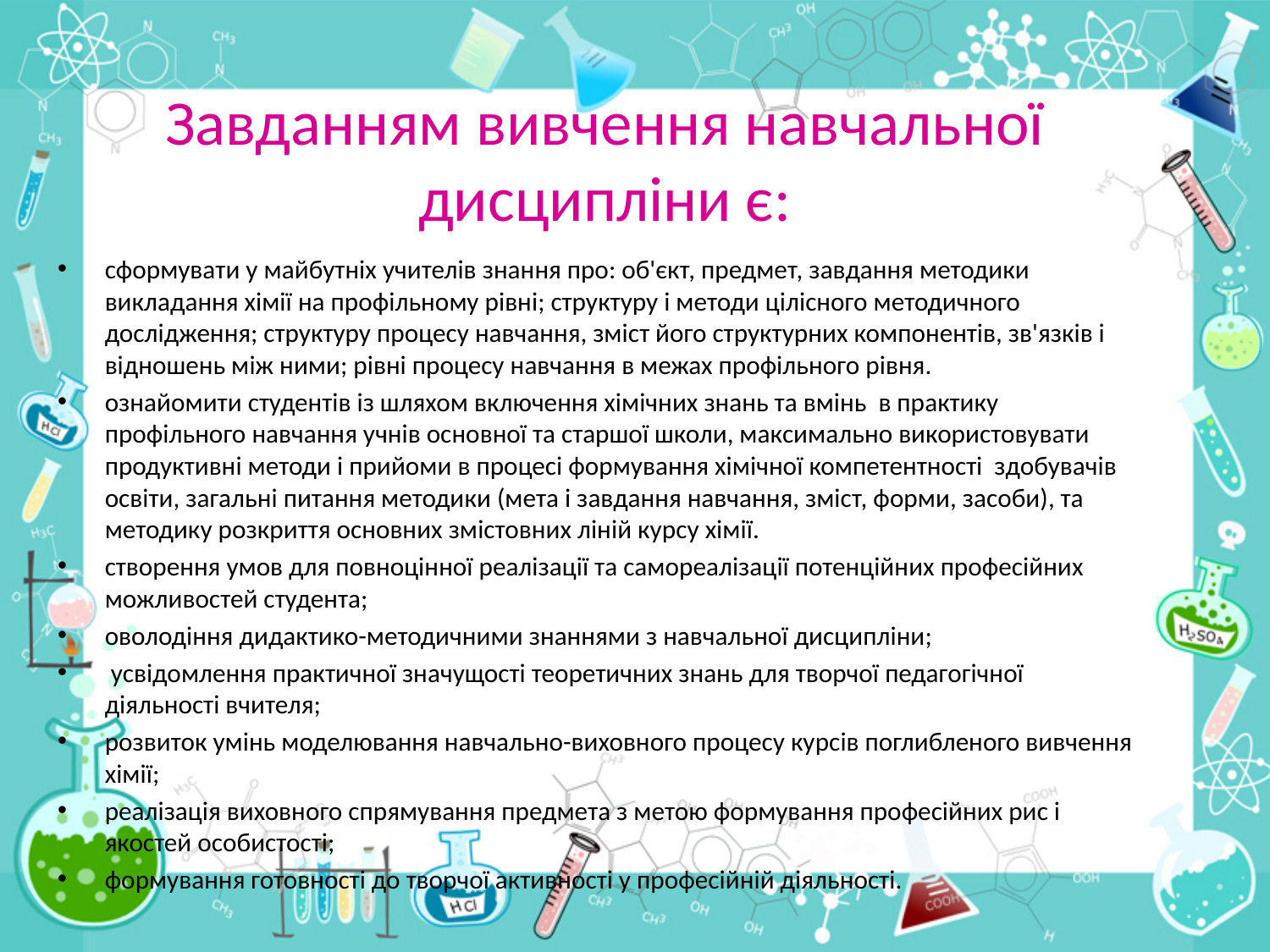

# Завданням вивчення навчальної дисципліни є:
сформувати у майбутніх учителів знання про: об'єкт, предмет, завдання методики викладання хімії на профільному рівні; структуру і методи цілісного методичного дослідження; структуру процесу навчання, зміст його структурних компонентів, зв'язків і відношень між ними; рівні процесу навчання в межах профільного рівня.
ознайомити студентів із шляхом включення хімічних знань та вмінь  в практику профільного навчання учнів основної та старшої школи, максимально використовувати  продуктивні методи і прийоми в процесі формування хімічної компетентності  здобувачів освіти, загальні питання методики (мета і завдання навчання, зміст, форми, засоби), та методику розкриття основних змістовних ліній курсу хімії.
створення умов для повноцінної реалізації та самореалізації потенційних професійних можливостей студента;
оволодіння дидактико-методичними знаннями з навчальної дисципліни;
 усвідомлення практичної значущості теоретичних знань для творчої педагогічної діяльності вчителя;
розвиток умінь моделювання навчально-виховного процесу курсів поглибленого вивчення хімії;
реалізація виховного спрямування предмета з метою формування професійних рис і якостей особистості;
формування готовності до творчої активності у професійній діяльності.